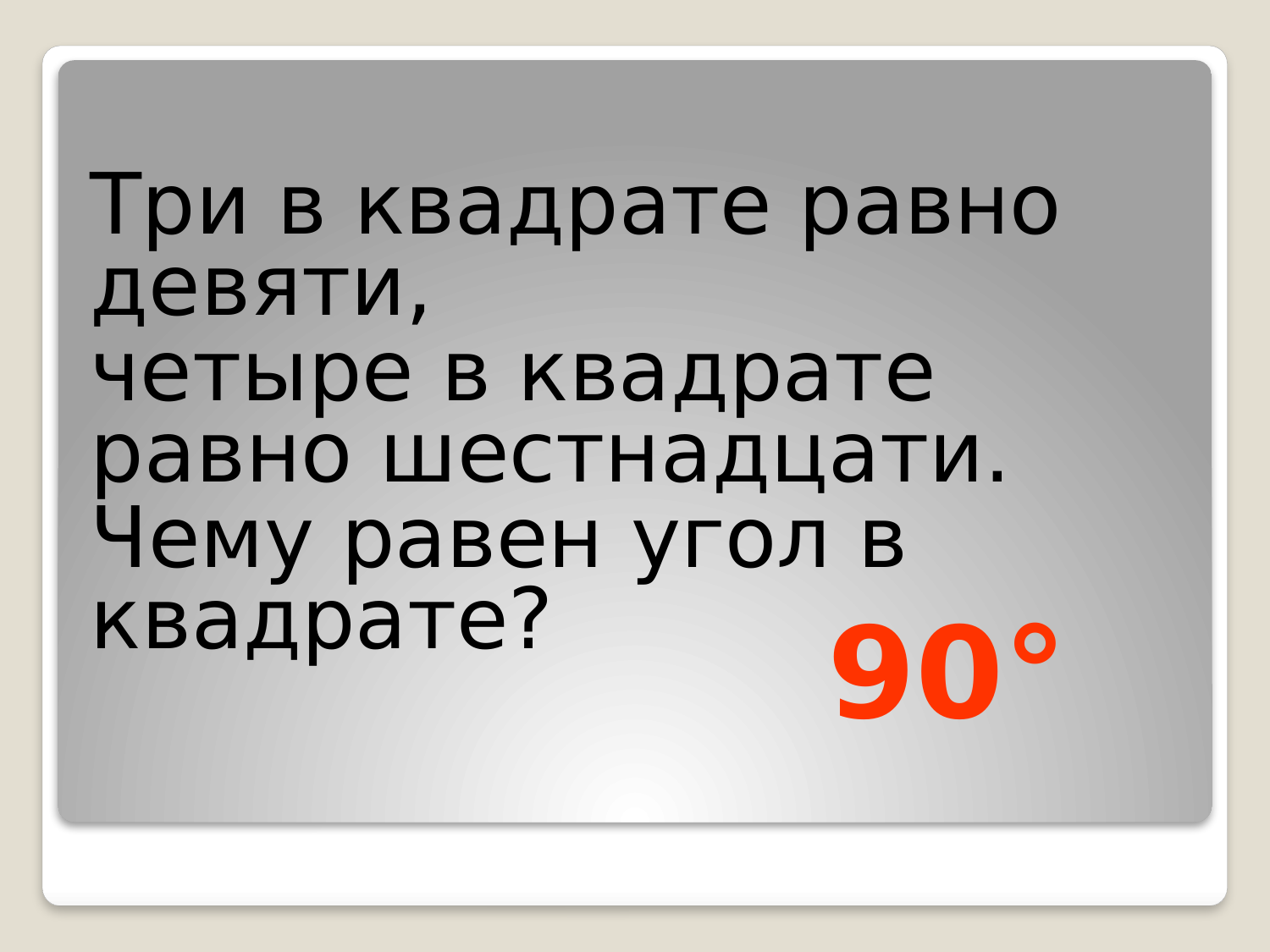

Три в квадрате равно девяти,
четыре в квадрате равно шестнадцати.
Чему равен угол в квадрате?
90°